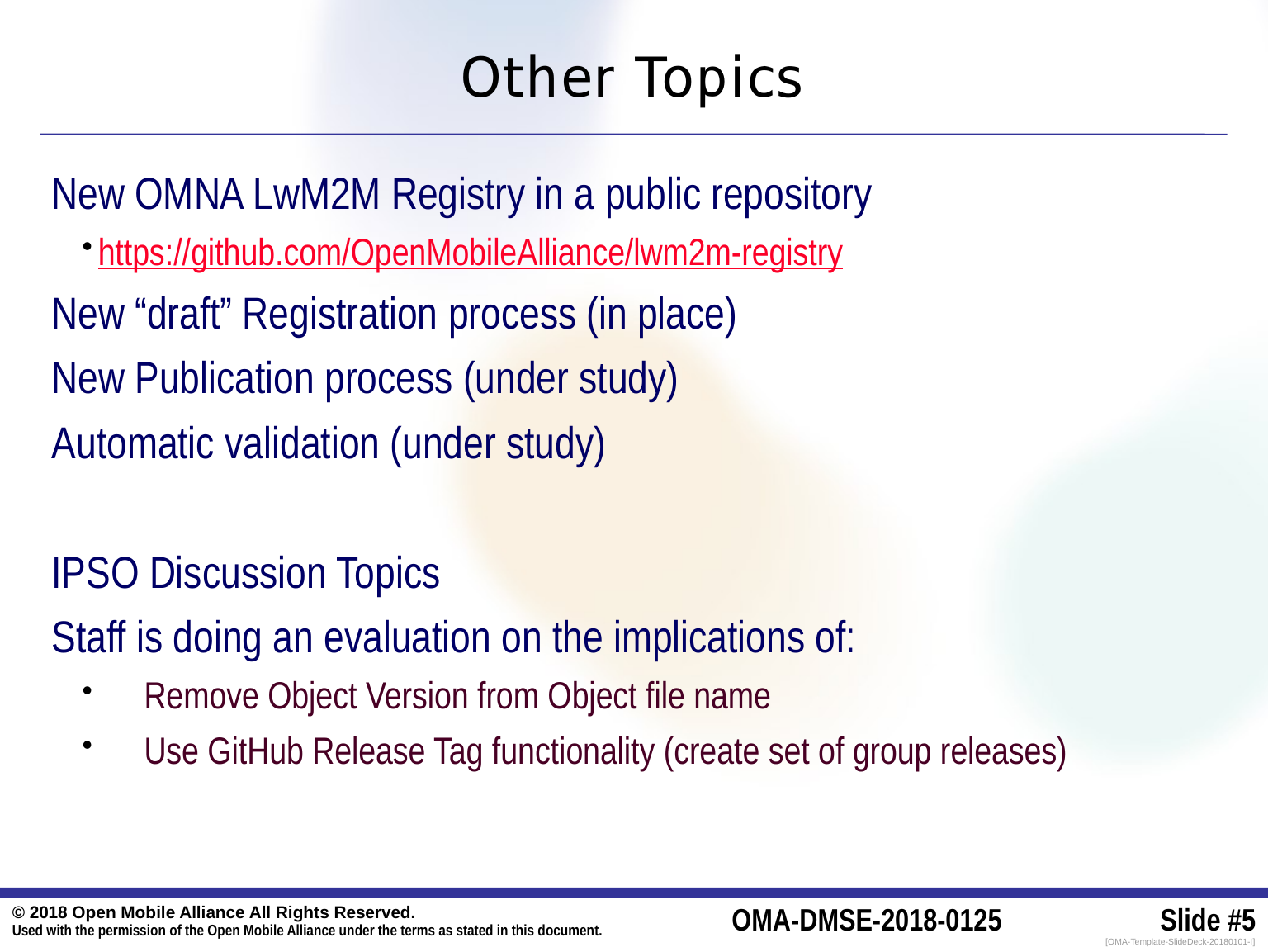

# Other Topics
New OMNA LwM2M Registry in a public repository
https://github.com/OpenMobileAlliance/lwm2m-registry
New “draft” Registration process (in place)
New Publication process (under study)
Automatic validation (under study)

IPSO Discussion Topics
Staff is doing an evaluation on the implications of:
Remove Object Version from Object file name
Use GitHub Release Tag functionality (create set of group releases)